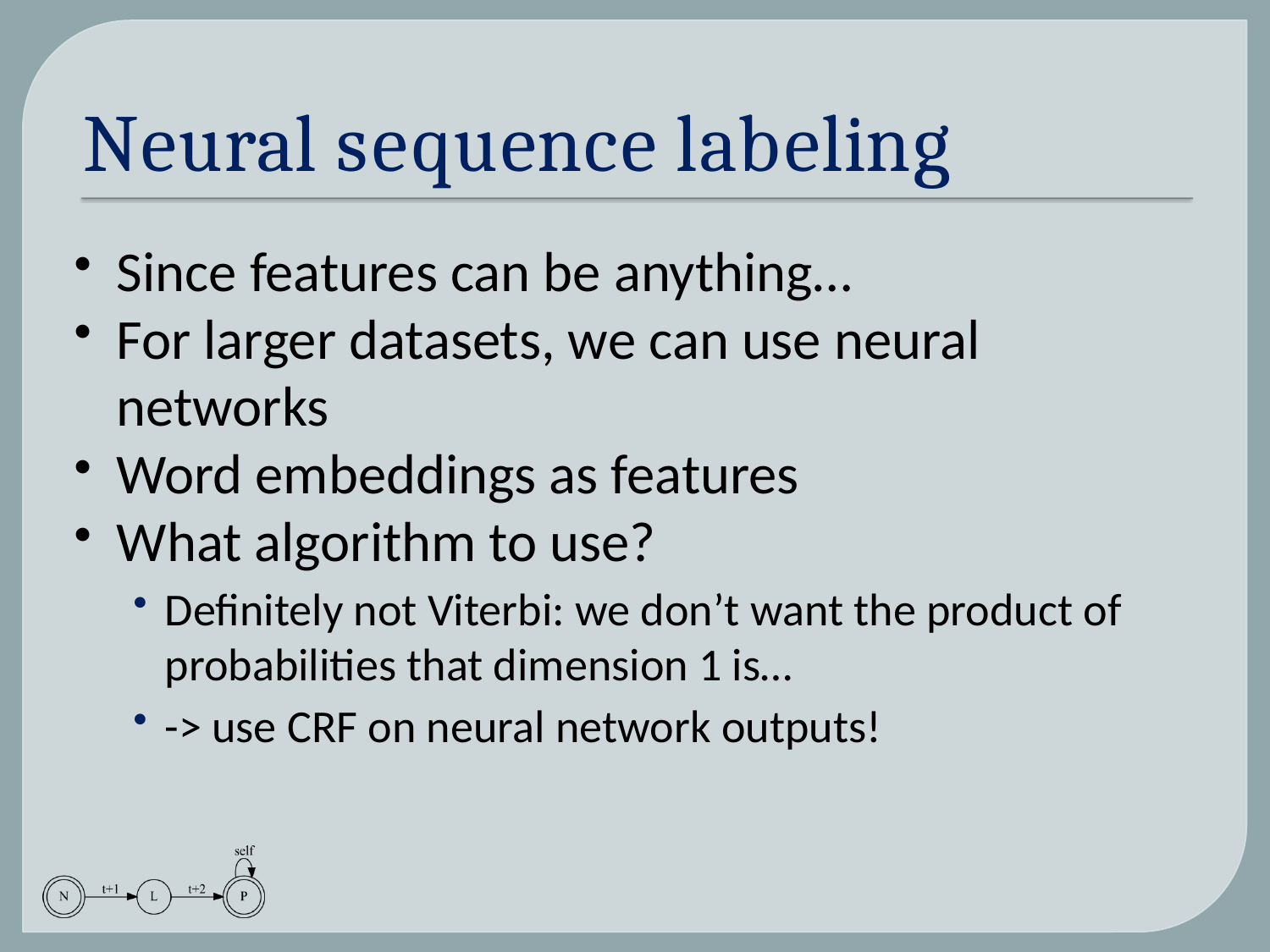

# Neural sequence labeling
Since features can be anything…
For larger datasets, we can use neural networks
Word embeddings as features
What algorithm to use?
Definitely not Viterbi: we don’t want the product of probabilities that dimension 1 is…
-> use CRF on neural network outputs!